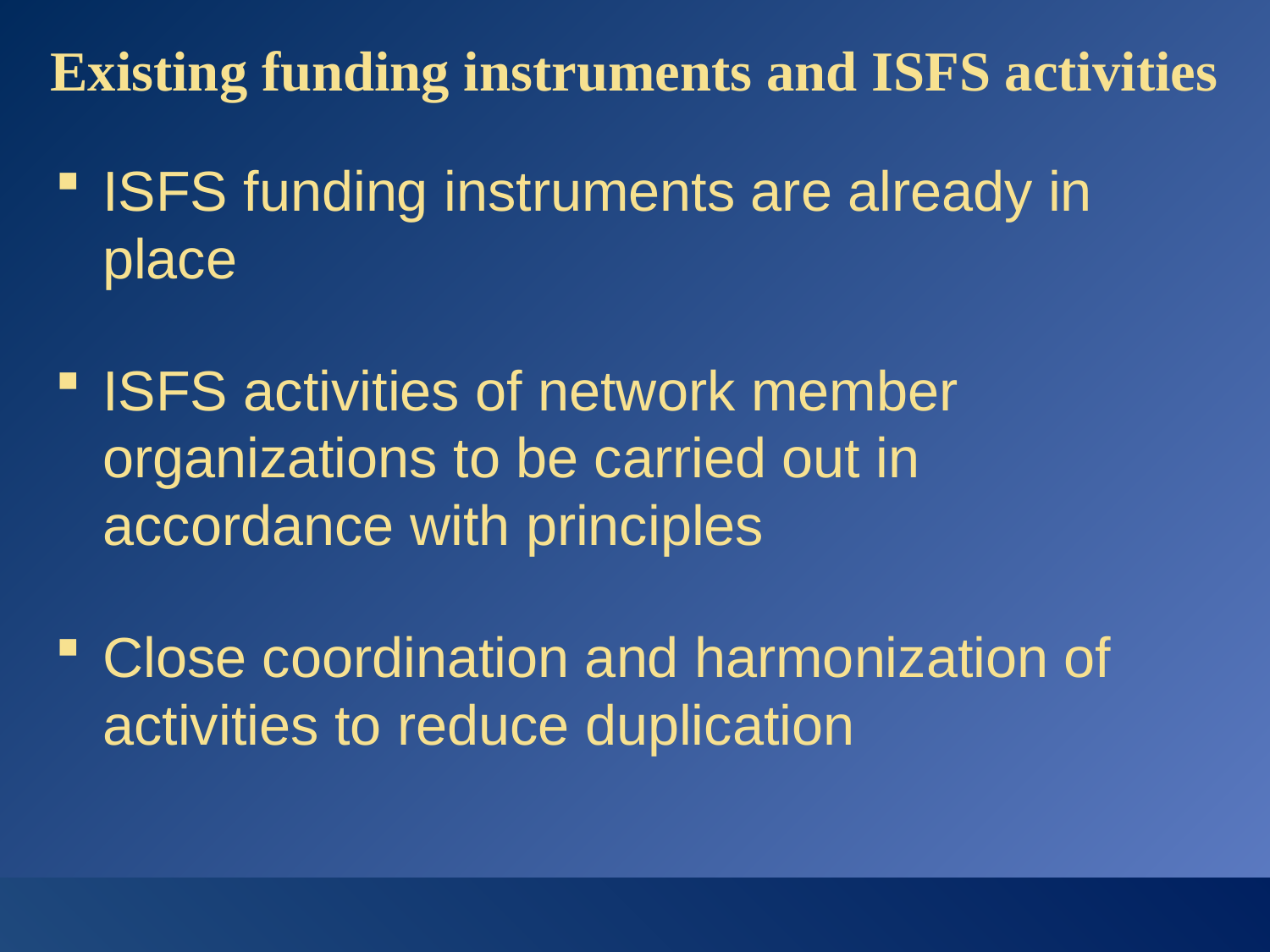

# Existing funding instruments and ISFS activities
ISFS funding instruments are already in place
ISFS activities of network member organizations to be carried out in accordance with principles
Close coordination and harmonization of activities to reduce duplication